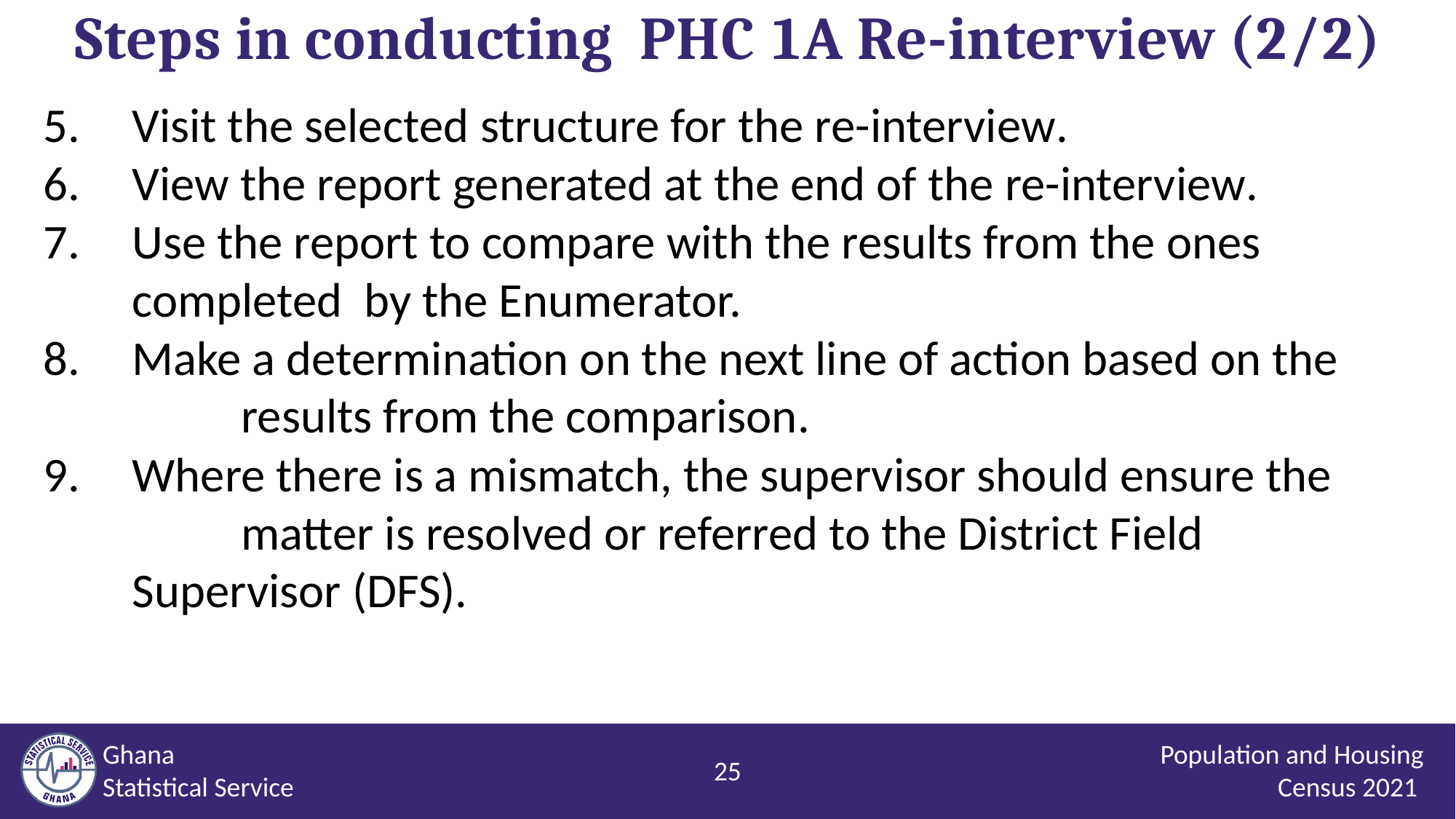

# Steps in conducting  PHC 1A Re-interview (2/2)
Visit the selected structure for the re-interview.
View the report generated at the end of the re-interview.
Use the report to compare with the results from the ones 	completed  by the Enumerator.
Make a determination on the next line of action based on the 	results from the comparison.
Where there is a mismatch, the supervisor should ensure the 	matter is resolved or referred to the District Field Supervisor (DFS).

25